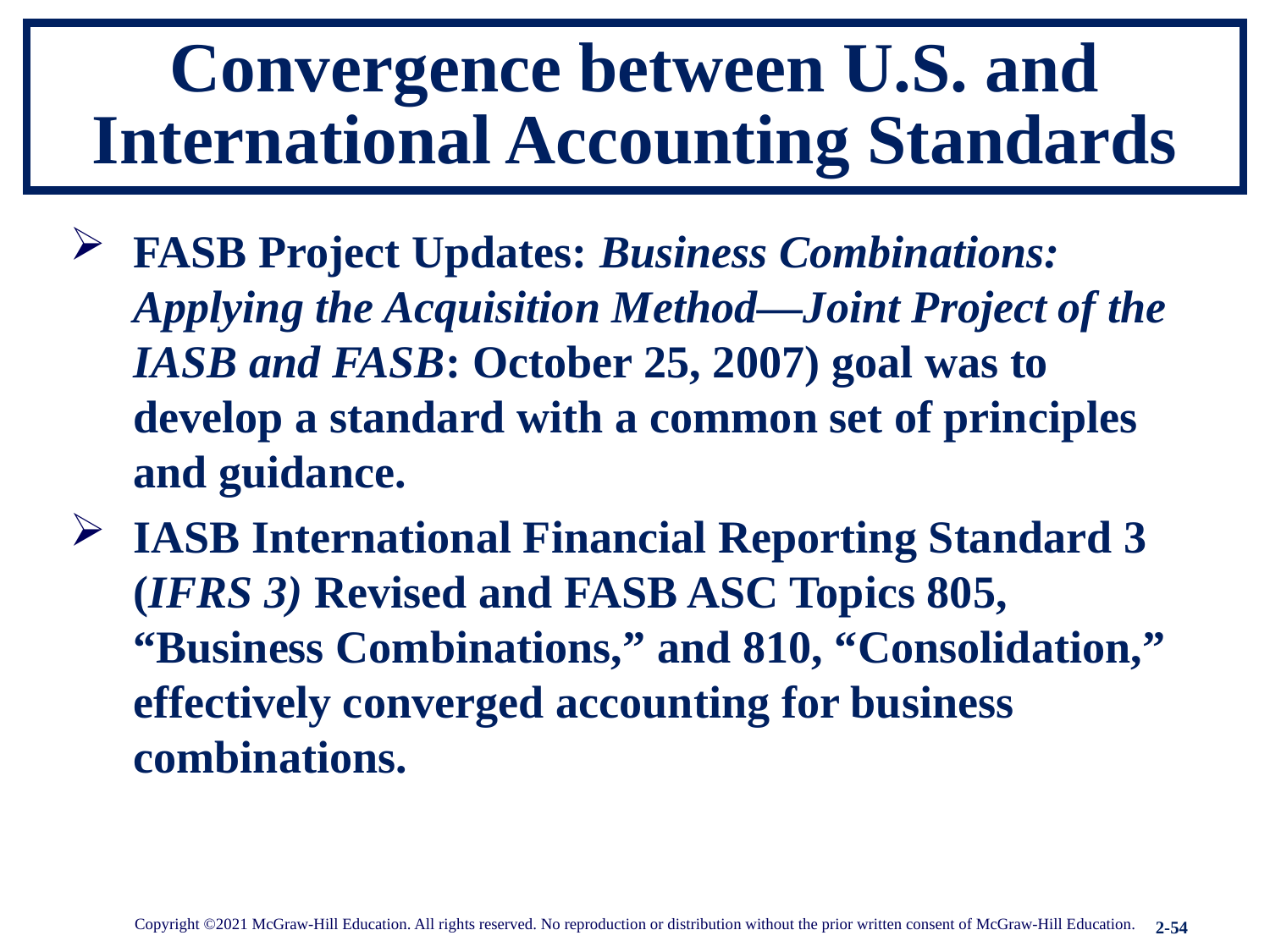

# Convergence between U.S. and International Accounting Standards
FASB Project Updates: Business Combinations: Applying the Acquisition Method—Joint Project of the IASB and FASB: October 25, 2007) goal was to develop a standard with a common set of principles and guidance.
IASB International Financial Reporting Standard 3 (IFRS 3) Revised and FASB ASC Topics 805, “Business Combinations,” and 810, “Consolidation,” effectively converged accounting for business combinations.
Copyright ©2021 McGraw-Hill Education. All rights reserved. No reproduction or distribution without the prior written consent of McGraw-Hill Education.
2-54